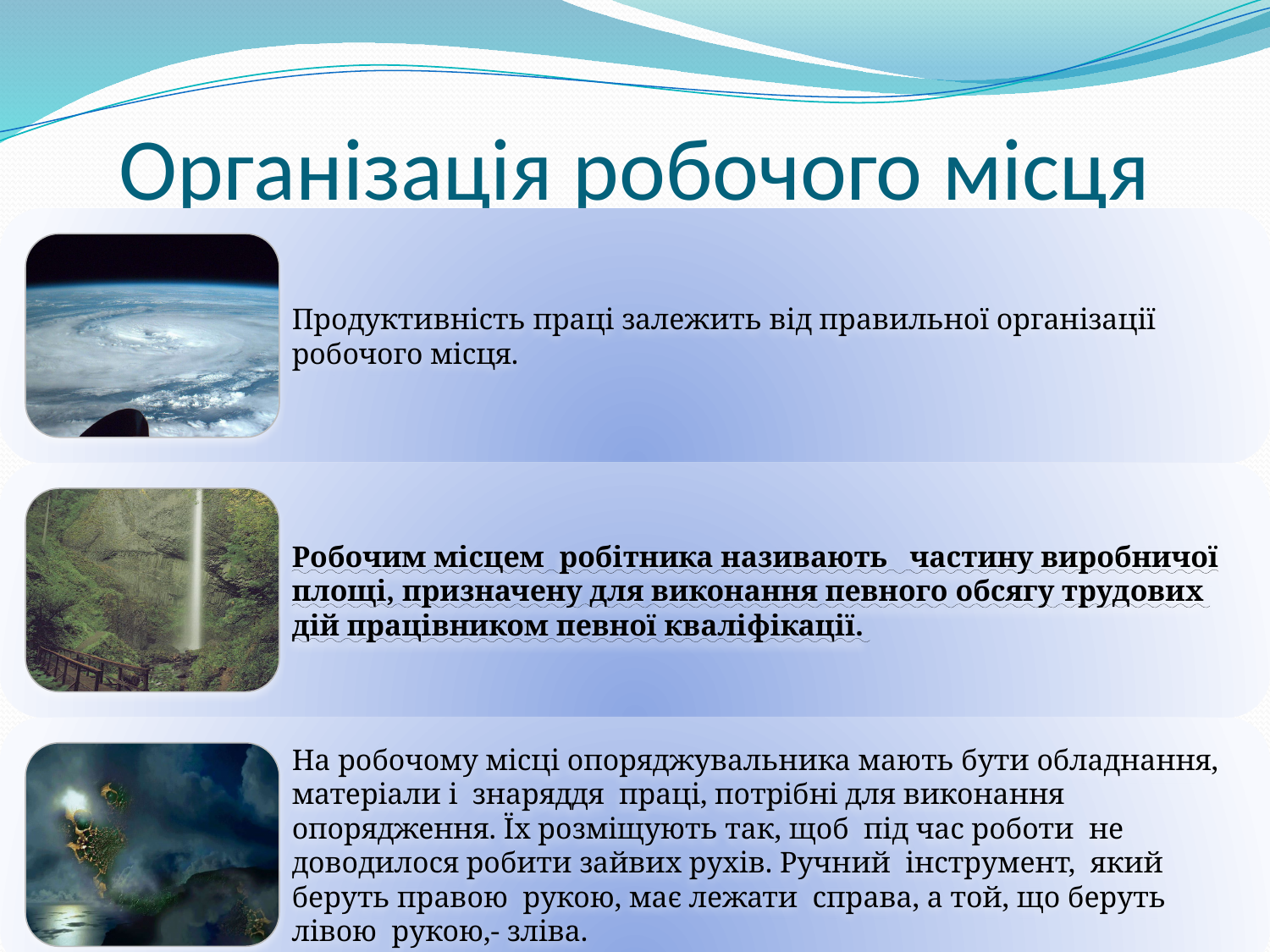

# Організація робочого місця
Продуктивність праці залежить від правильної організації робочого місця.
Робочим місцем  робітника називають   частину виробничої площі, призначену для виконання певного обсягу трудових дій працівником певної кваліфікації.
На робочому місці опоряджувальника мають бути обладнання, матеріали і  знаряддя  праці, потрібні для виконання опорядження. Їх розміщують так, щоб  під час роботи  не  доводилося робити зайвих рухів. Ручний  інструмент,  який беруть правою  рукою, має лежати  справа, а той, що беруть лівою  рукою,- зліва.